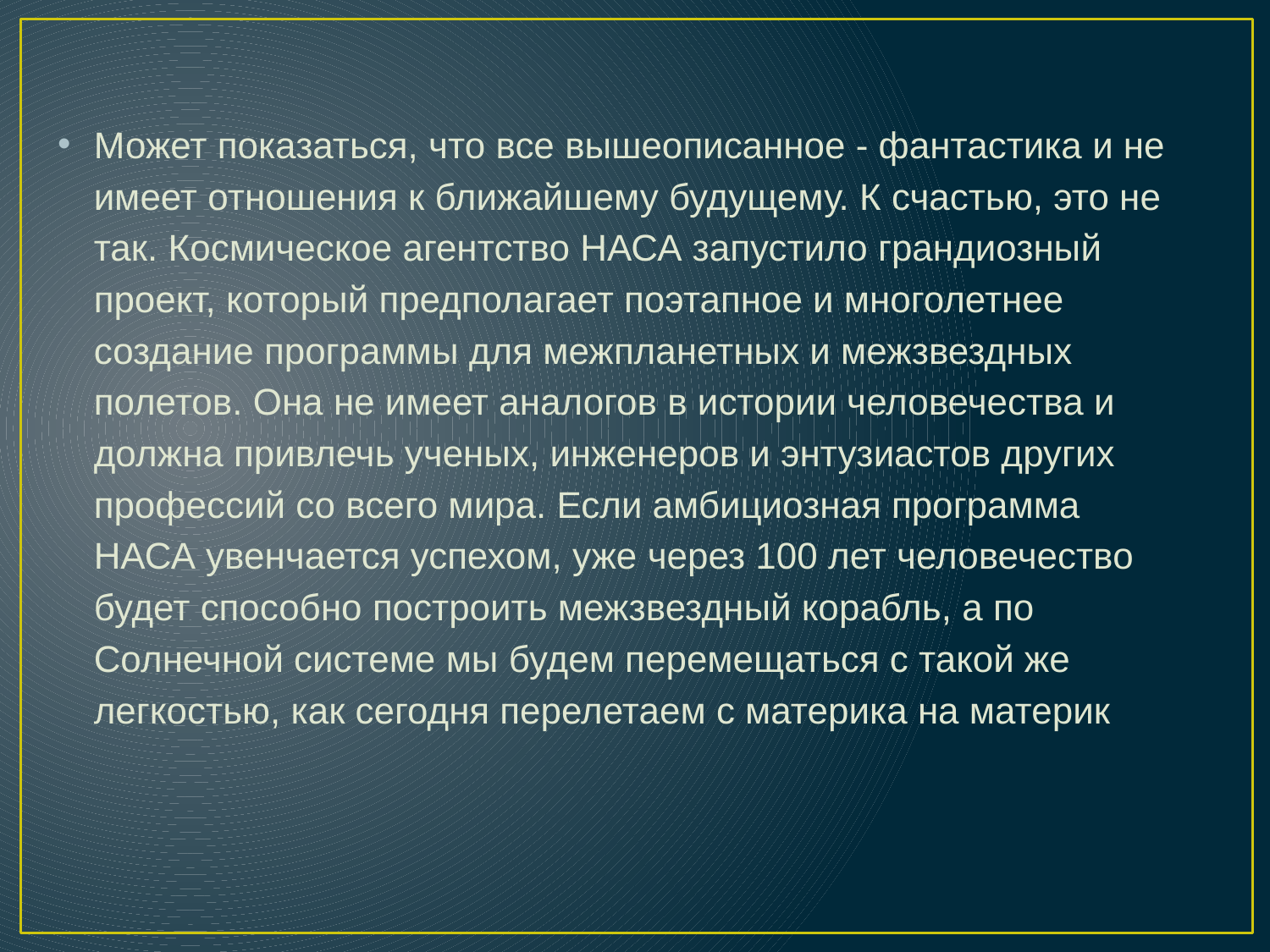

Может показаться, что все вышеописанное - фантастика и не имеет отношения к ближайшему будущему. К счастью, это не так. Космическое агентство НАСА запустило грандиозный проект, который предполагает поэтапное и многолетнее создание программы для межпланетных и межзвездных полетов. Она не имеет аналогов в истории человечества и должна привлечь ученых, инженеров и энтузиастов других профессий со всего мира. Если амбициозная программа НАСА увенчается успехом, уже через 100 лет человечество будет способно построить межзвездный корабль, а по Солнечной системе мы будем перемещаться с такой же легкостью, как сегодня перелетаем с материка на материк